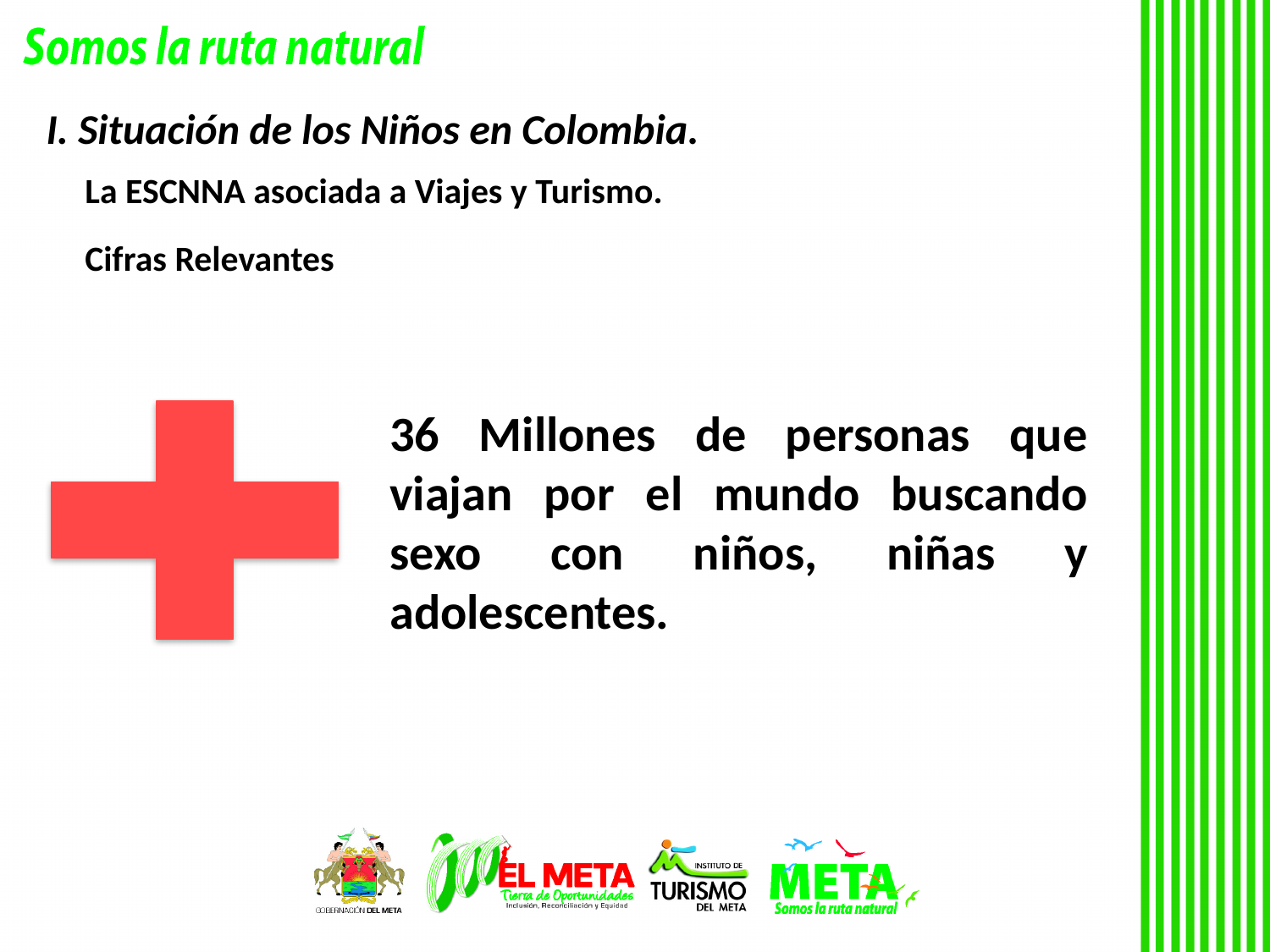

# I. Situación de los Niños en Colombia.
La ESCNNA asociada a Viajes y Turismo.

Cifras Relevantes

36 Millones de personas que viajan por el mundo buscando sexo con niños, niñas y adolescentes.